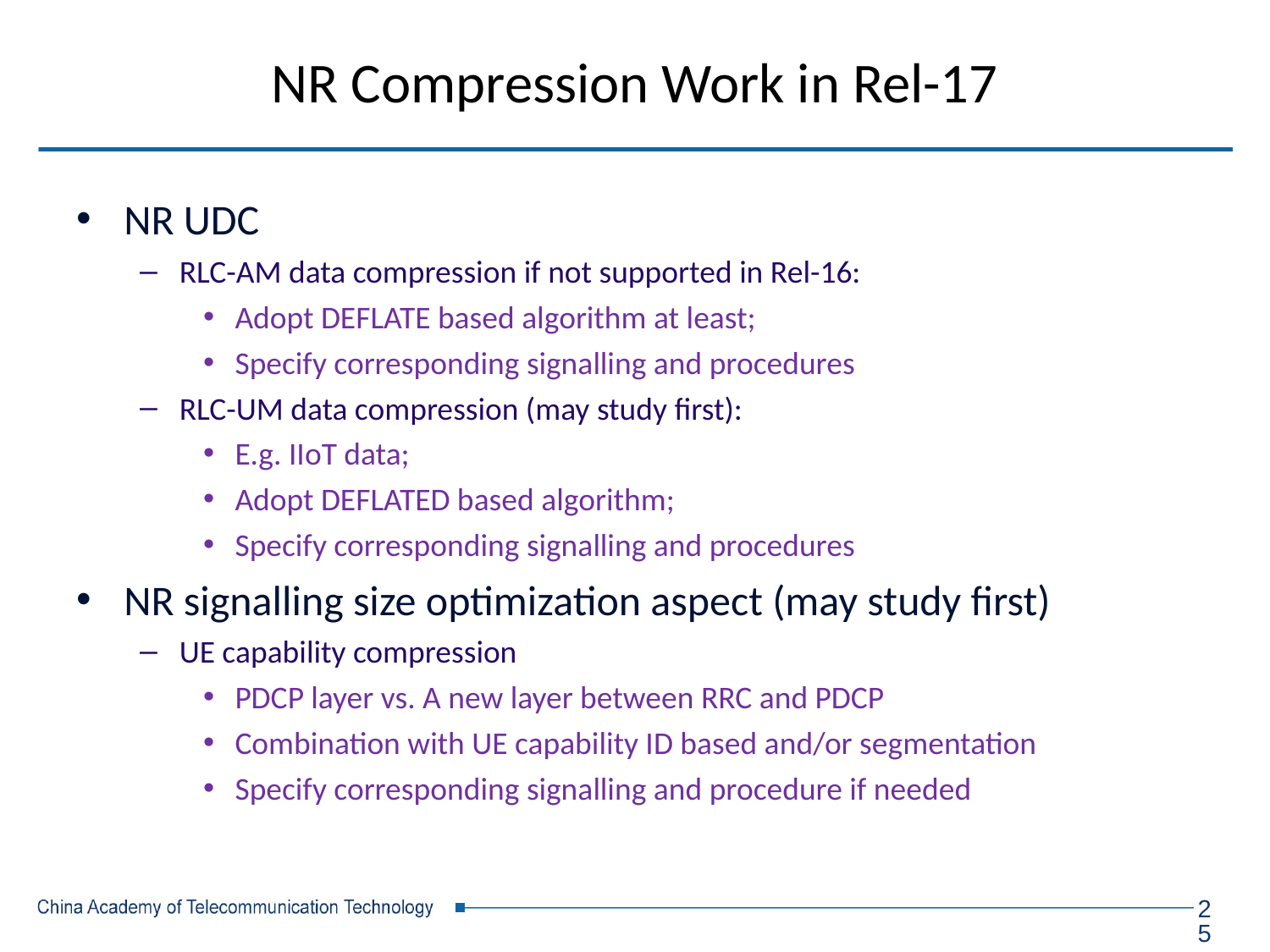

# NR Compression Work in Rel-17
NR UDC
RLC-AM data compression if not supported in Rel-16:
Adopt DEFLATE based algorithm at least;
Specify corresponding signalling and procedures
RLC-UM data compression (may study first):
E.g. IIoT data;
Adopt DEFLATED based algorithm;
Specify corresponding signalling and procedures
NR signalling size optimization aspect (may study first)
UE capability compression
PDCP layer vs. A new layer between RRC and PDCP
Combination with UE capability ID based and/or segmentation
Specify corresponding signalling and procedure if needed

25